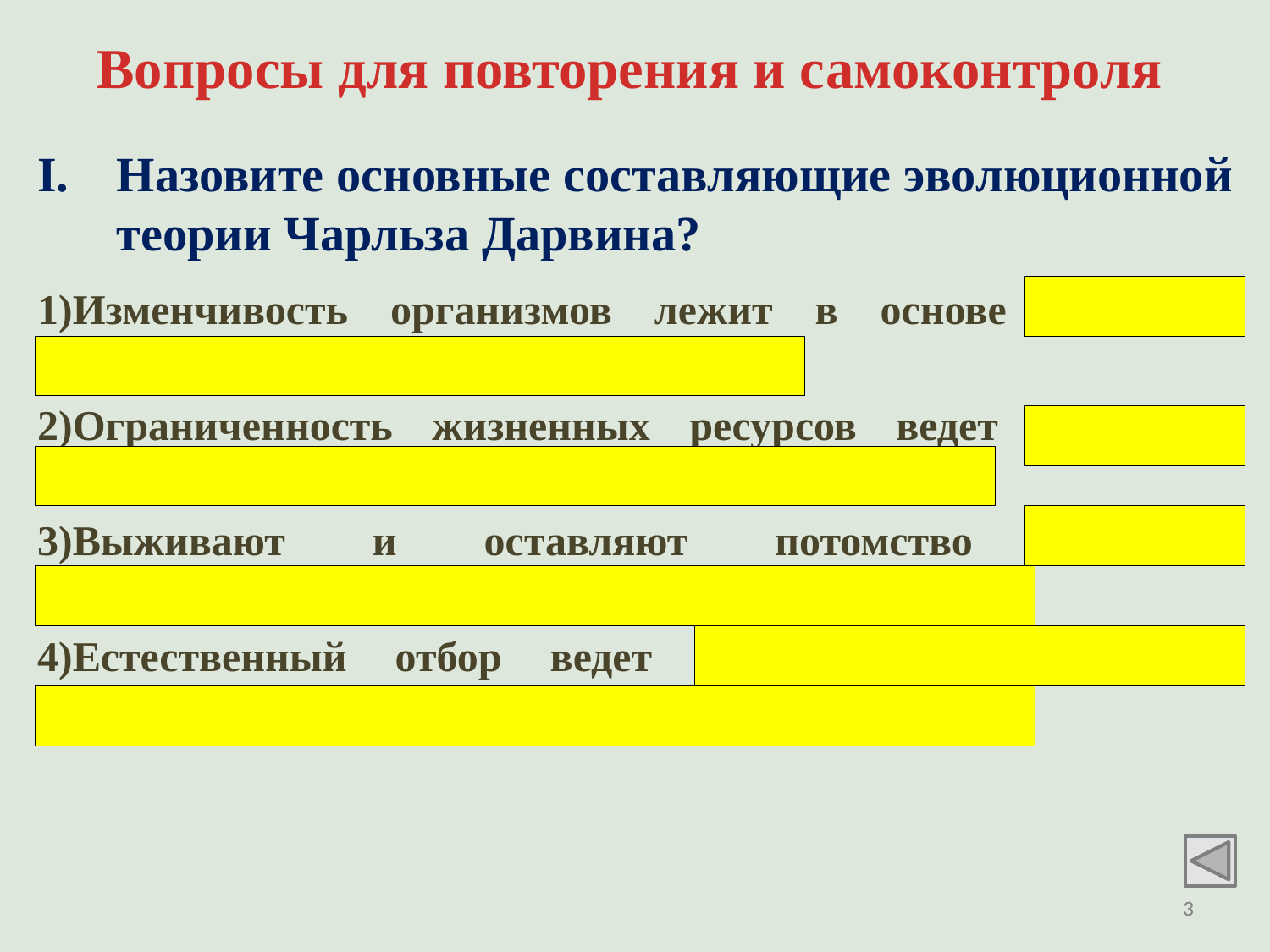

Вопросы для повторения и самоконтроля
Назовите основные составляющие эволюционной теории Чарльза Дарвина?
Изменчивость организмов лежит в основе большого разнообразия видов живых организмов;
Ограниченность жизненных ресурсов ведет к гибели большей части особей в борьбе за существование;
Выживают и оставляют потомство наиболее приспособленные к условиям существования особи;
Естественный отбор ведет к накоплению наиболее полезных признаков и к появлению новых видов.

3
3